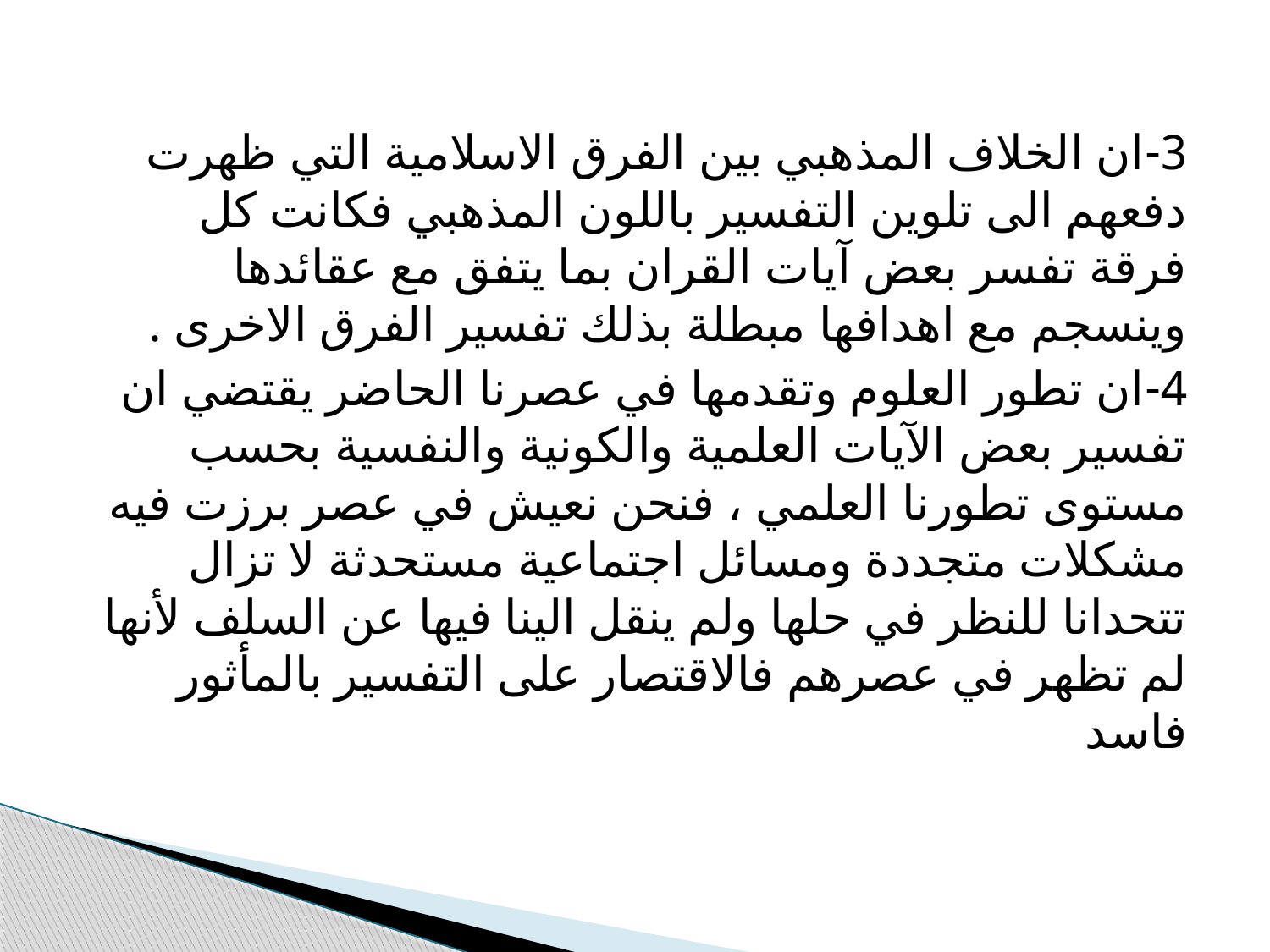

3-	ان الخلاف المذهبي بين الفرق الاسلامية التي ظهرت دفعهم الى تلوين التفسير باللون المذهبي فكانت كل فرقة تفسر بعض آيات القران بما يتفق مع عقائدها وينسجم مع اهدافها مبطلة بذلك تفسير الفرق الاخرى .
4-	ان تطور العلوم وتقدمها في عصرنا الحاضر يقتضي ان تفسير بعض الآيات العلمية والكونية والنفسية بحسب مستوى تطورنا العلمي ، فنحن نعيش في عصر برزت فيه مشكلات متجددة ومسائل اجتماعية مستحدثة لا تزال تتحدانا للنظر في حلها ولم ينقل الينا فيها عن السلف لأنها لم تظهر في عصرهم فالاقتصار على التفسير بالمأثور فاسد